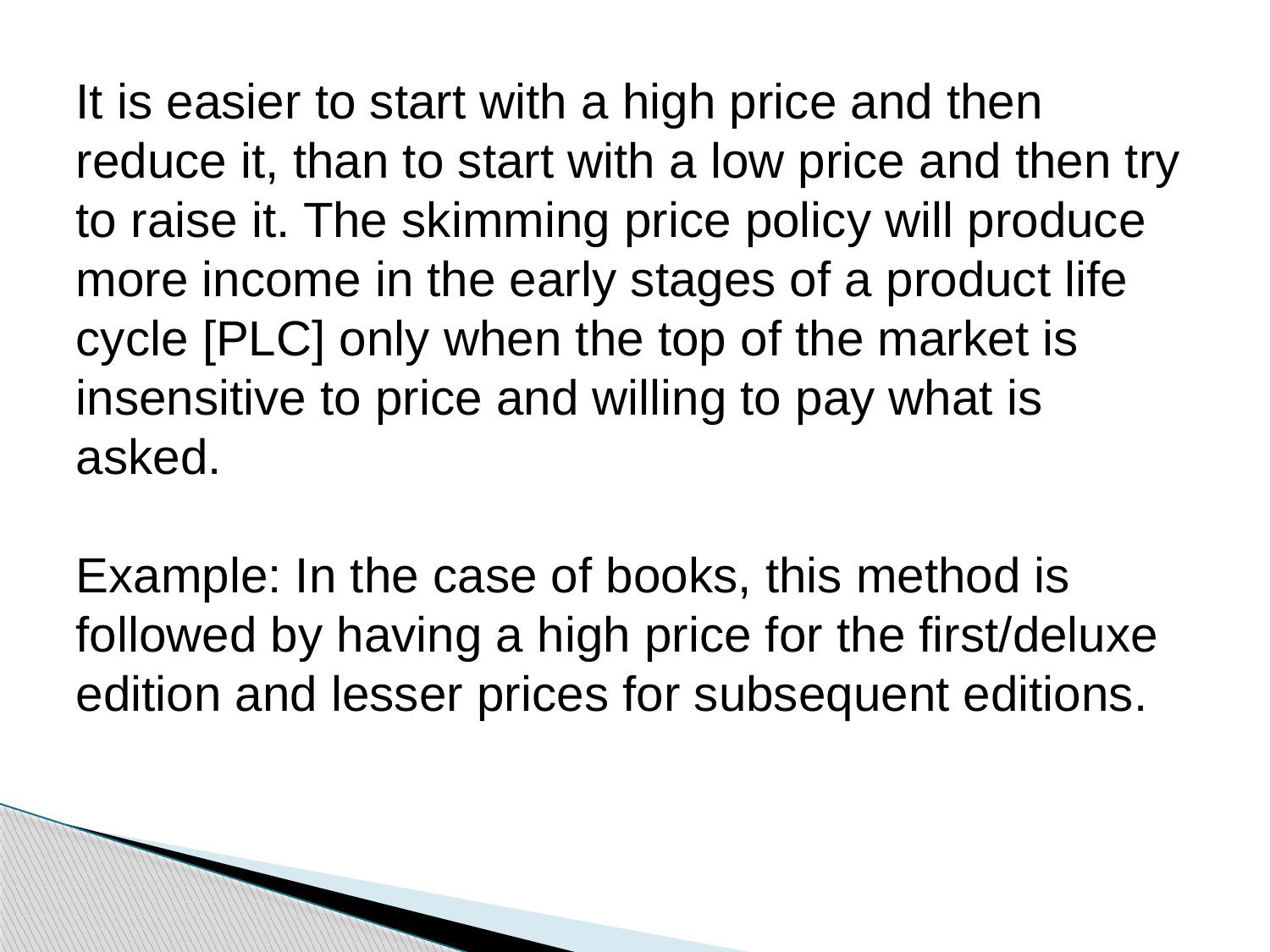

It is easier to start with a high price and then reduce it, than to start with a low price and then try to raise it. The skimming price policy will produce more income in the early stages of a product life cycle [PLC] only when the top of the market is insensitive to price and willing to pay what is asked.

Example: In the case of books, this method is followed by having a high price for the first/deluxe edition and lesser prices for subsequent editions.